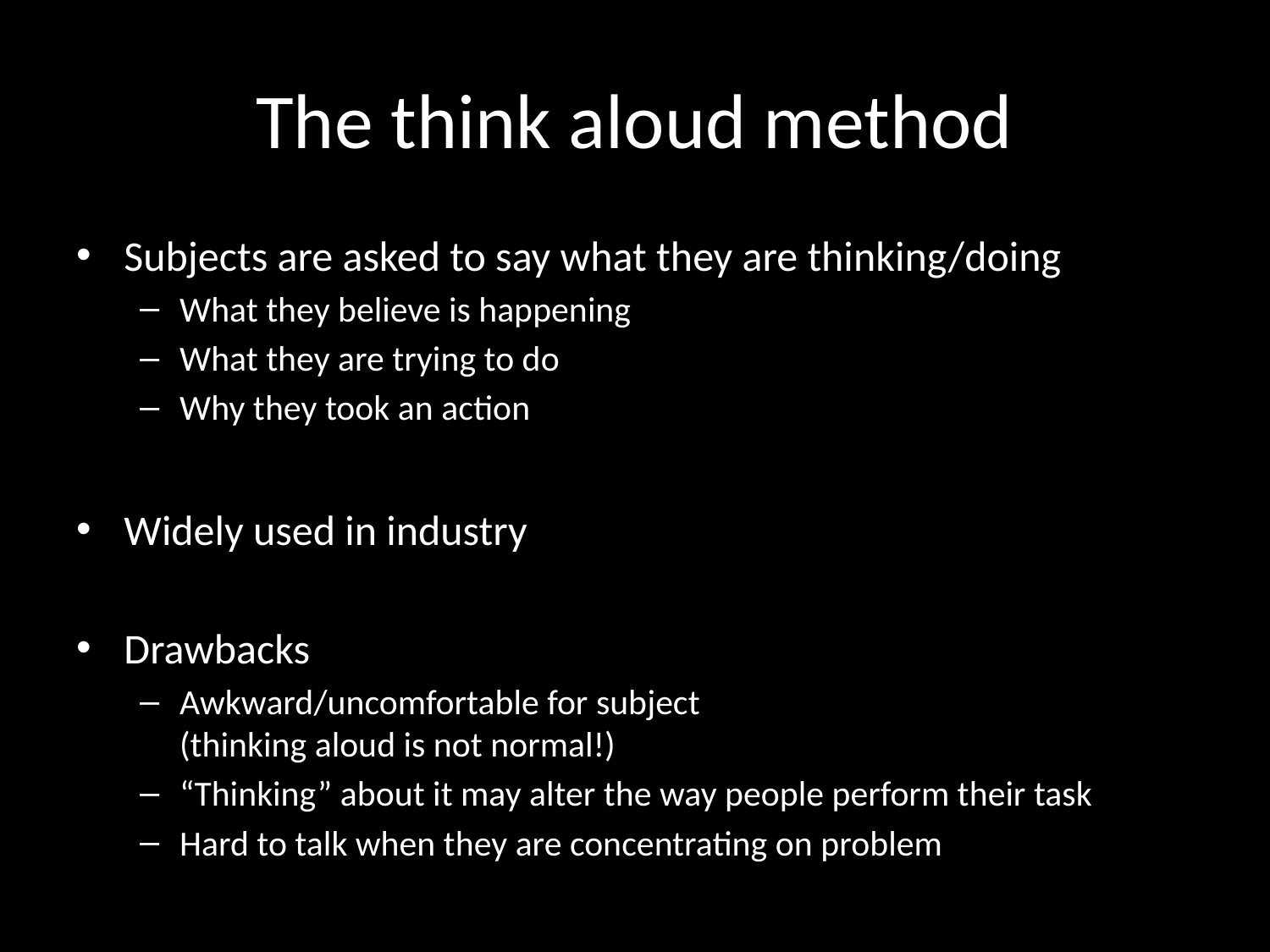

# The think aloud method
Subjects are asked to say what they are thinking/doing
What they believe is happening
What they are trying to do
Why they took an action

Widely used in industry

Drawbacks
Awkward/uncomfortable for subject
(thinking aloud is not normal!)
“Thinking” about it may alter the way people perform their task
Hard to talk when they are concentrating on problem